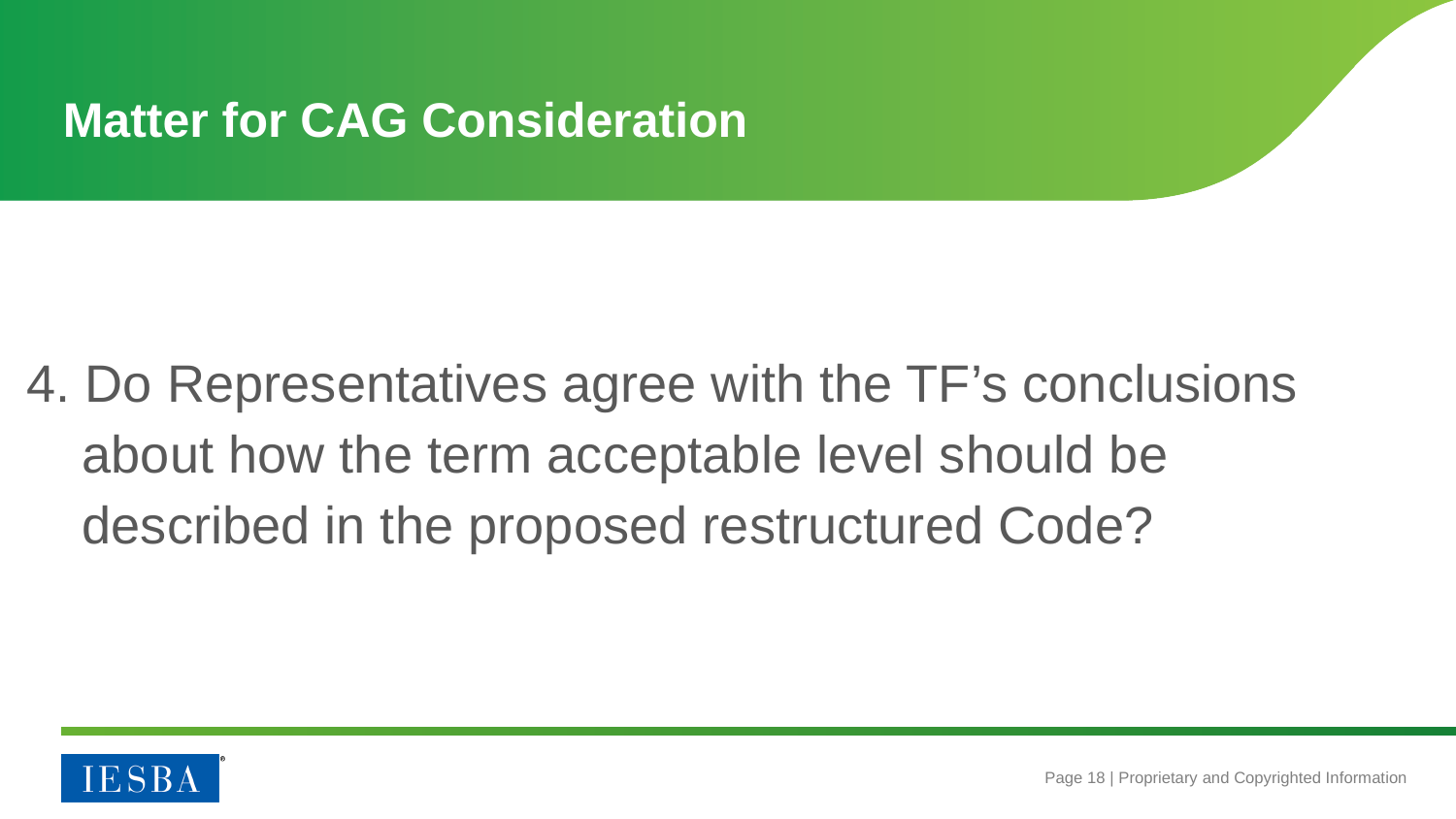

Matter for CAG Consideration

4. Do Representatives agree with the TF’s conclusions about how the term acceptable level should be described in the proposed restructured Code?